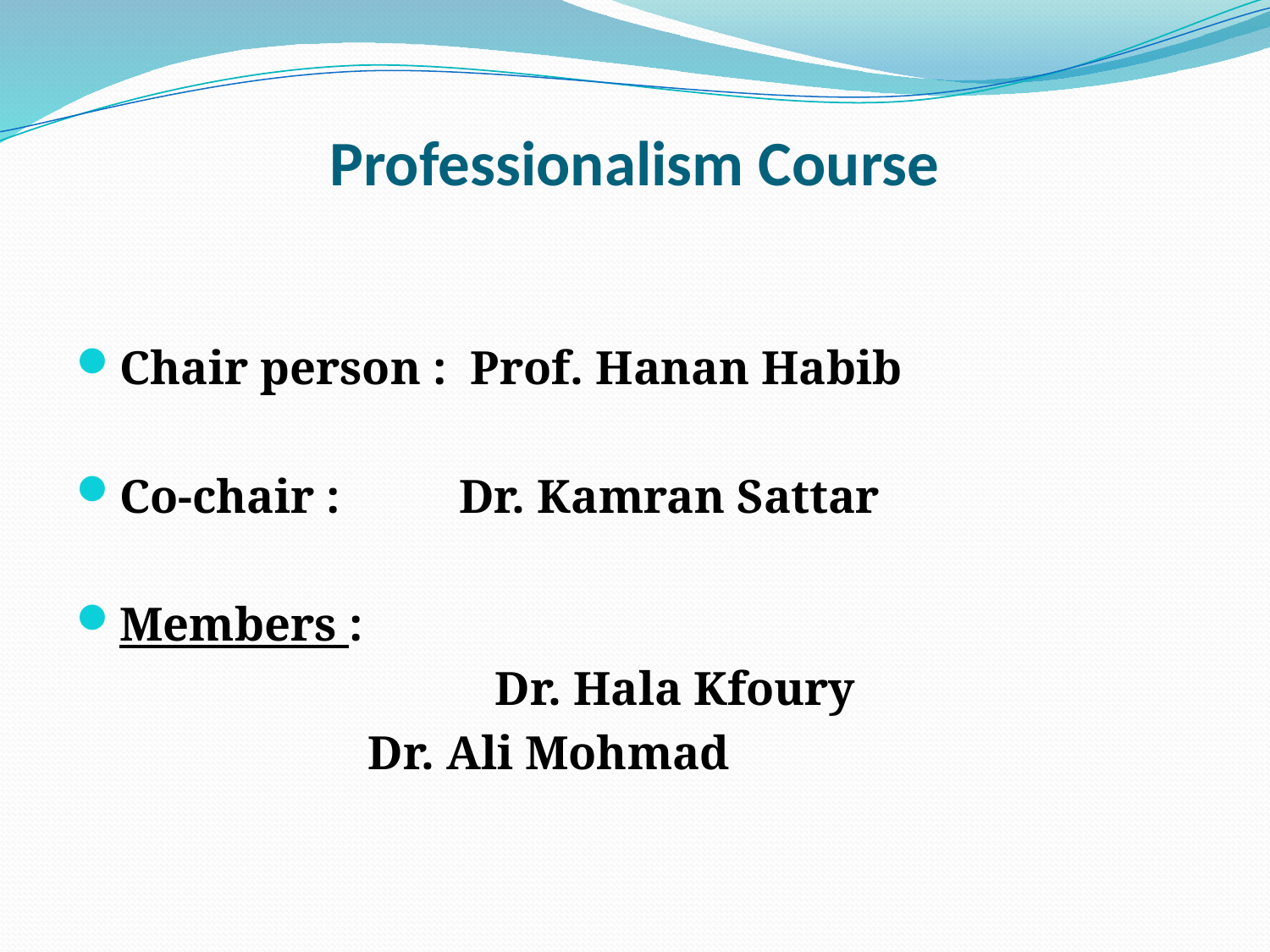

# Professionalism Course

Chair person :  Prof. Hanan Habib

Co-chair :          Dr. Kamran Sattar

Members :
				Dr. Hala Kfoury
             		Dr. Ali Mohmad